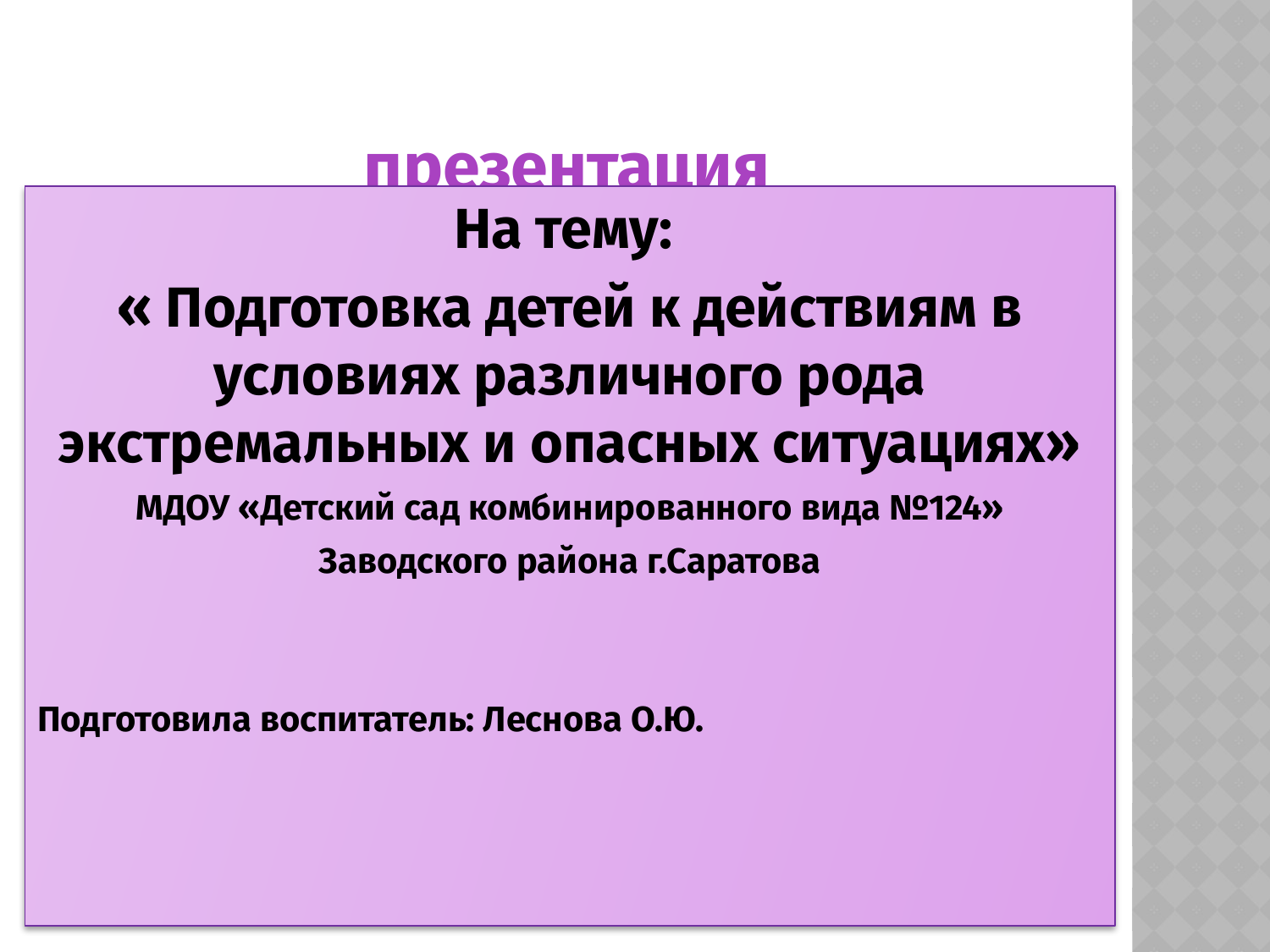

# презентация
На тему:
« Подготовка детей к действиям в условиях различного рода экстремальных и опасных ситуациях»
МДОУ «Детский сад комбинированного вида №124»
Заводского района г.Саратова

Подготовила воспитатель: Леснова О.Ю.